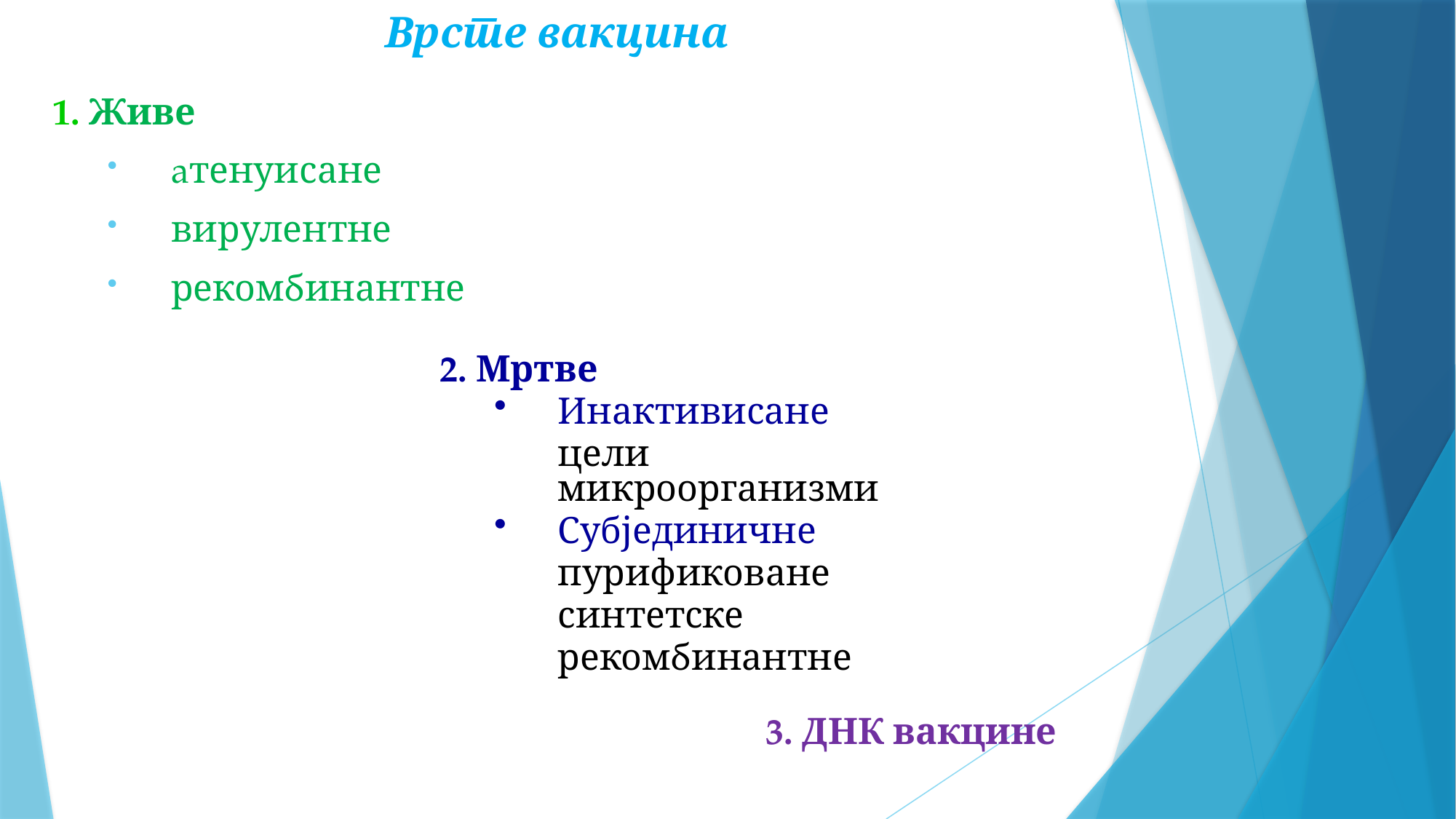

Врсте вакцина
1. Живе
aтенуисане
вирулентне
рекомбинантне

2. Мртве
Инактивисане
	цели микроорганизми
Субјединичне
	пурификоване
	синтетске
	рекомбинантне

3. ДНК вакцине